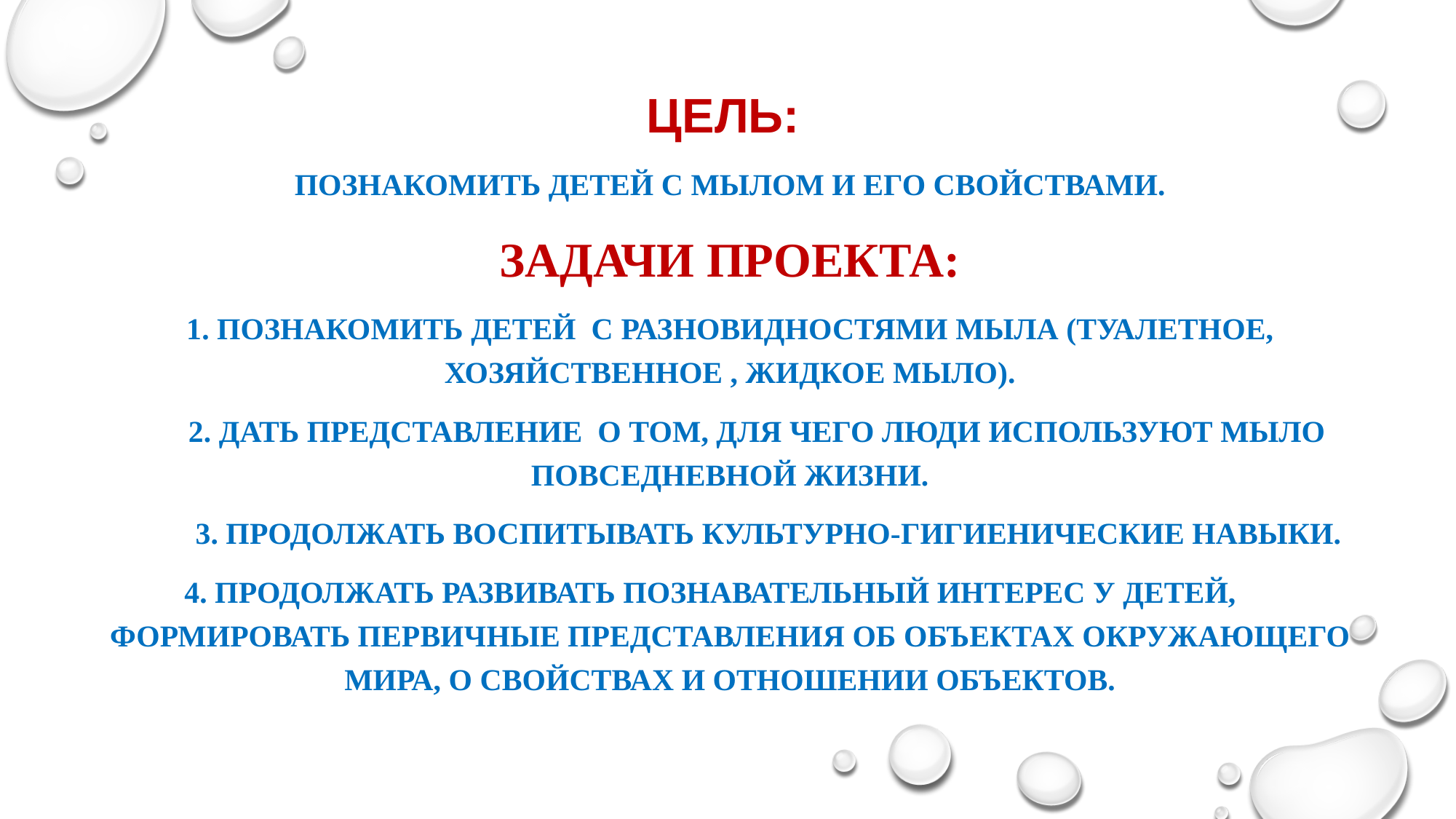

Цель:
Познакомить детей с мылом и его свойствами.
Задачи проекта:
1. Познакомить детей  с разновидностями мыла (туалетное, хозяйственное , жидкое мыло).
       2. Дать представление  о том, для чего люди используют мыло повседневной жизни.
          3. Продолжать воспитывать культурно-гигиенические навыки.
4. Продолжать развивать познавательный интерес у детей,     	формировать первичные представления об объектах окружающего мира, о свойствах и отношении объектов.